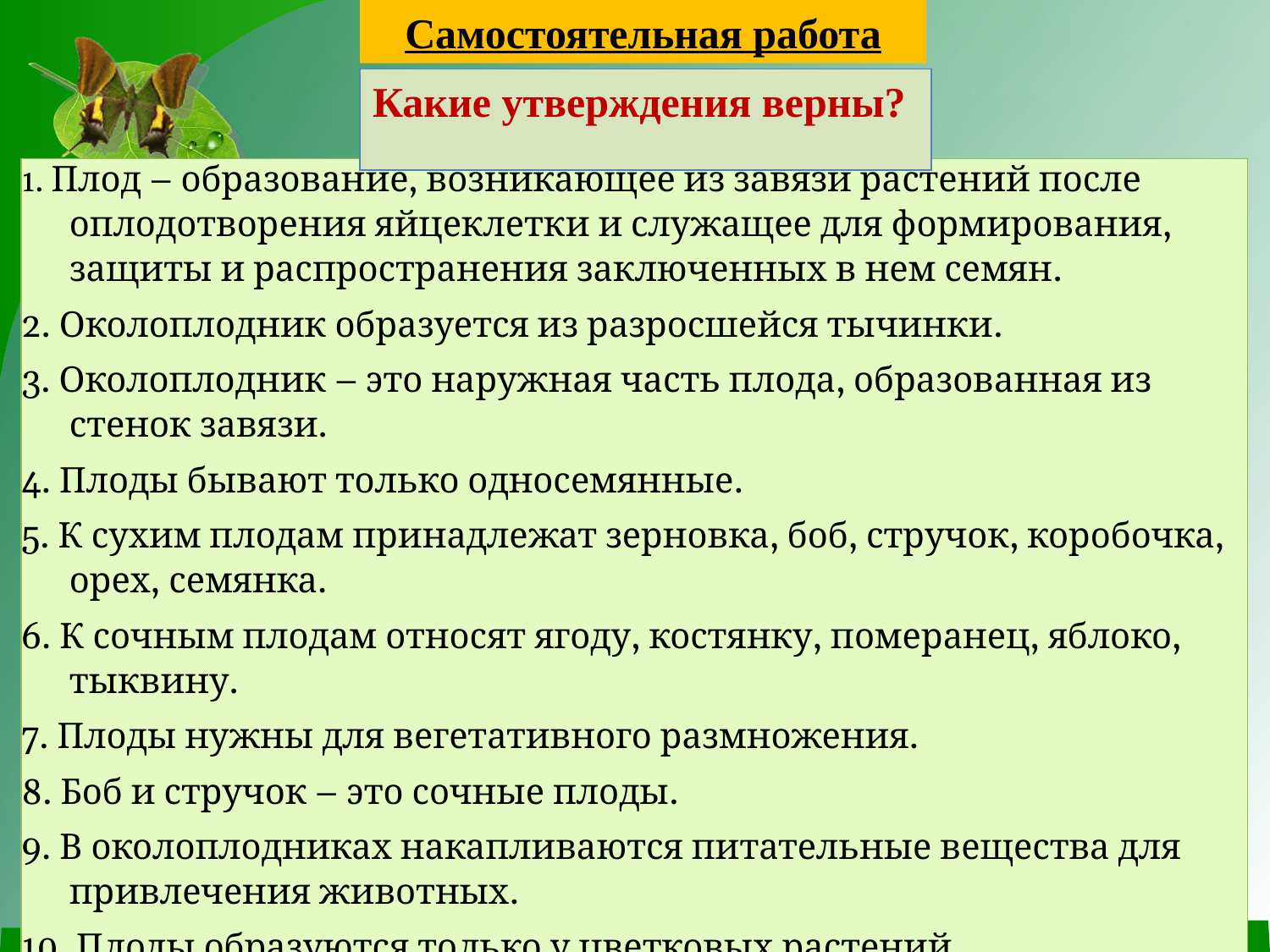

Самостоятельная работа
Какие утверждения верны?

| 1. Плод – образование, возникающее из завязи растений после оплодотворения яйцеклетки и служащее для формирования, защиты и распространения заключенных в нем семян. 2. Околоплодник образуется из разросшейся тычинки. 3. Околоплодник – это наружная часть плода, образованная из стенок завязи. 4. Плоды бывают только односемянные. 5. К сухим плодам принадлежат зерновка, боб, стручок, коробочка, орех, семянка. 6. К сочным плодам относят ягоду, костянку, померанец, яблоко, тыквину. 7. Плоды нужны для вегетативного размножения. 8. Боб и стручок – это сочные плоды. 9. В околоплодниках накапливаются питательные вещества для привлечения животных. 10. Плоды образуются только у цветковых растений. |
| --- |